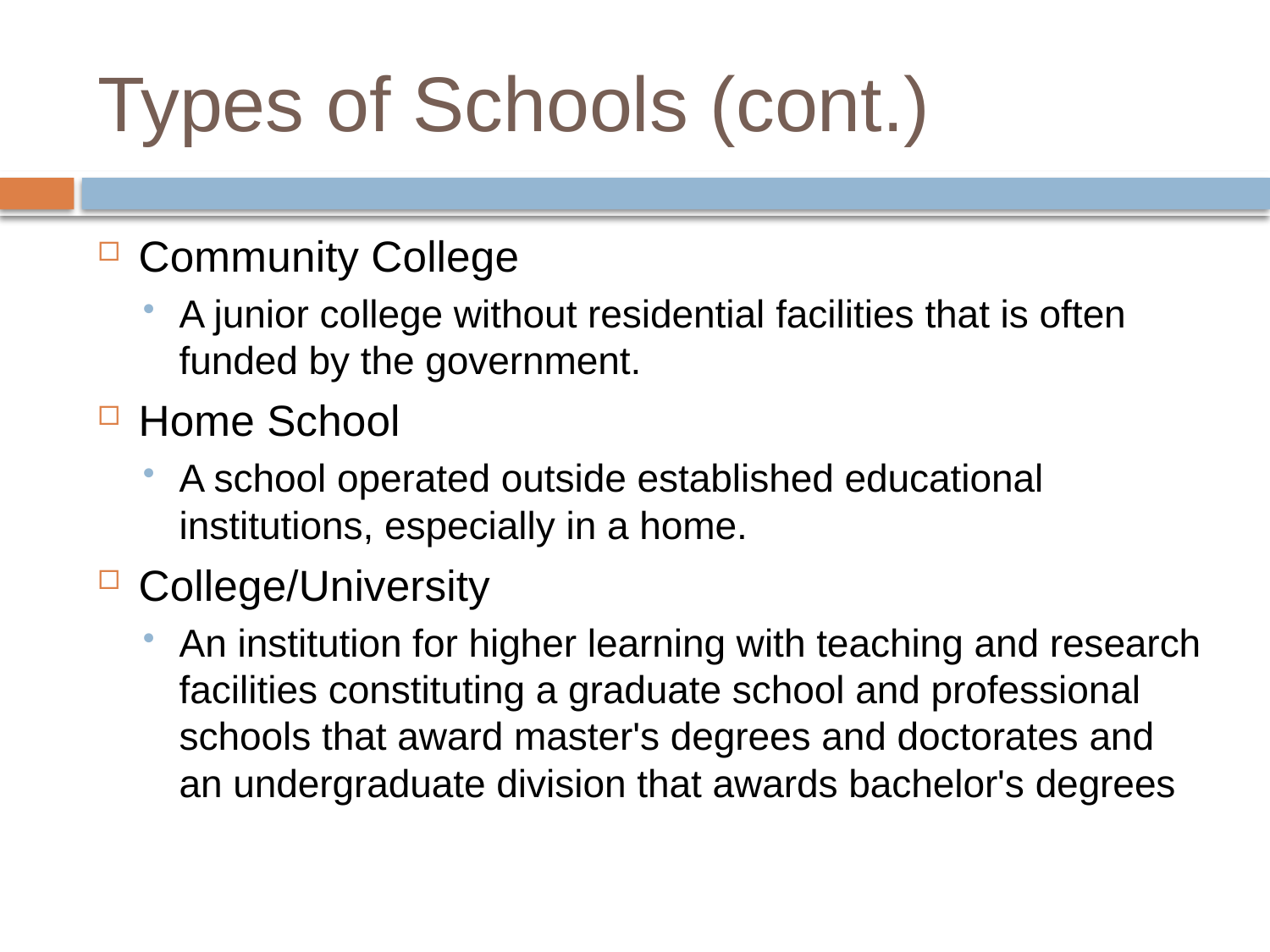

# Types of Schools (cont.)
Community College
A junior college without residential facilities that is often funded by the government.
Home School
A school operated outside established educational institutions, especially in a home.
College/University
An institution for higher learning with teaching and research facilities constituting a graduate school and professional schools that award master's degrees and doctorates and an undergraduate division that awards bachelor's degrees